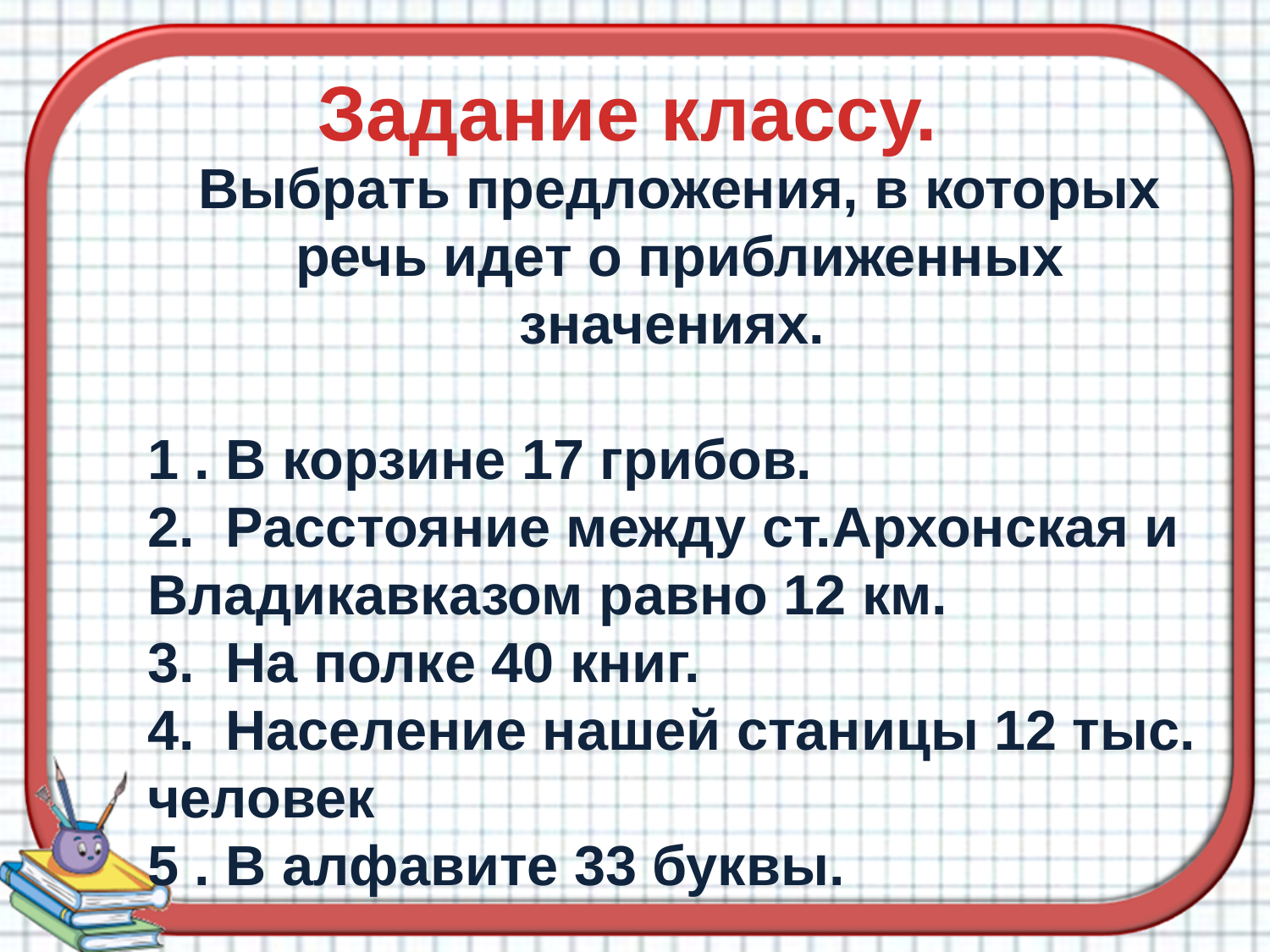

Задание классу.
Выбрать предложения, в которых речь идет о приближенных значениях.

1 . В корзине 17 грибов.
2.  Расстояние между ст.Архонская и Владикавказом равно 12 км.
3.  На полке 40 книг.
4.  Население нашей станицы 12 тыс. человек
5 . В алфавите 33 буквы.